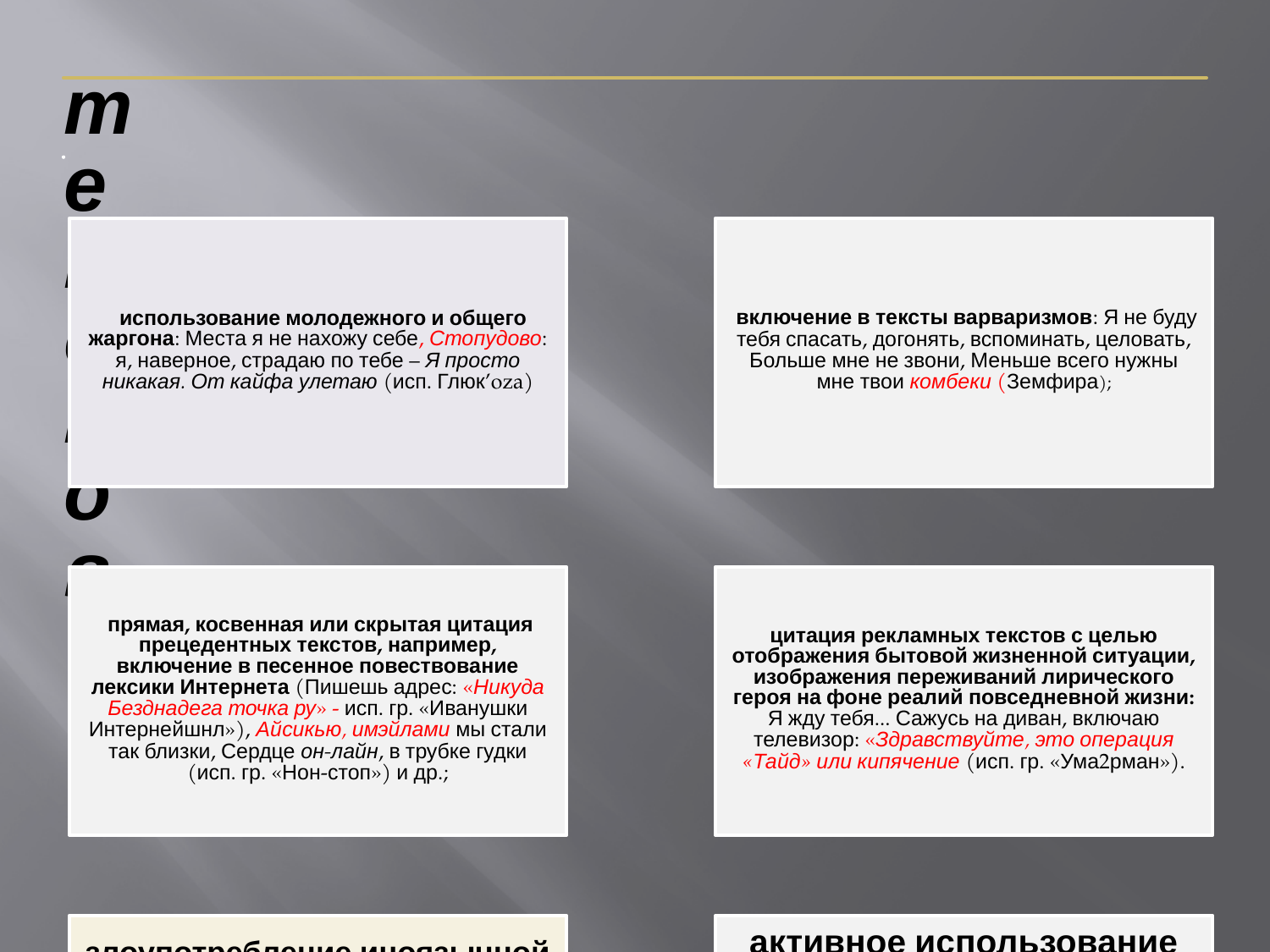

использование молодежного и общего жаргона: Места я не нахожу себе, Стопудово: я, наверное, страдаю по тебе – Я просто никакая. От кайфа улетаю (исп. Глюк’oza)
 включение в тексты варваризмов: Я не буду тебя спасать, догонять, вспоминать, целовать, Больше мне не звони, Меньше всего нужны мне твои комбеки (Земфира);
 прямая, косвенная или скрытая цитация прецедентных текстов, например, включение в песенное повествование лексики Интернета (Пишешь адрес: «Никуда Безднадега точка ру» - исп. гр. «Иванушки Интернейшнл»), Айсикью, имэйлами мы стали так близки, Сердце он-лайн, в трубке гудки (исп. гр. «Нон-стоп») и др.;
цитация рекламных текстов с целью отображения бытовой жизненной ситуации, изображения переживаний лирического героя на фоне реалий повседневной жизни: Я жду тебя... Сажусь на диван, включаю телевизор: «Здравствуйте, это операция «Тайд» или кипячение (исп. гр. «Ума2рман»).